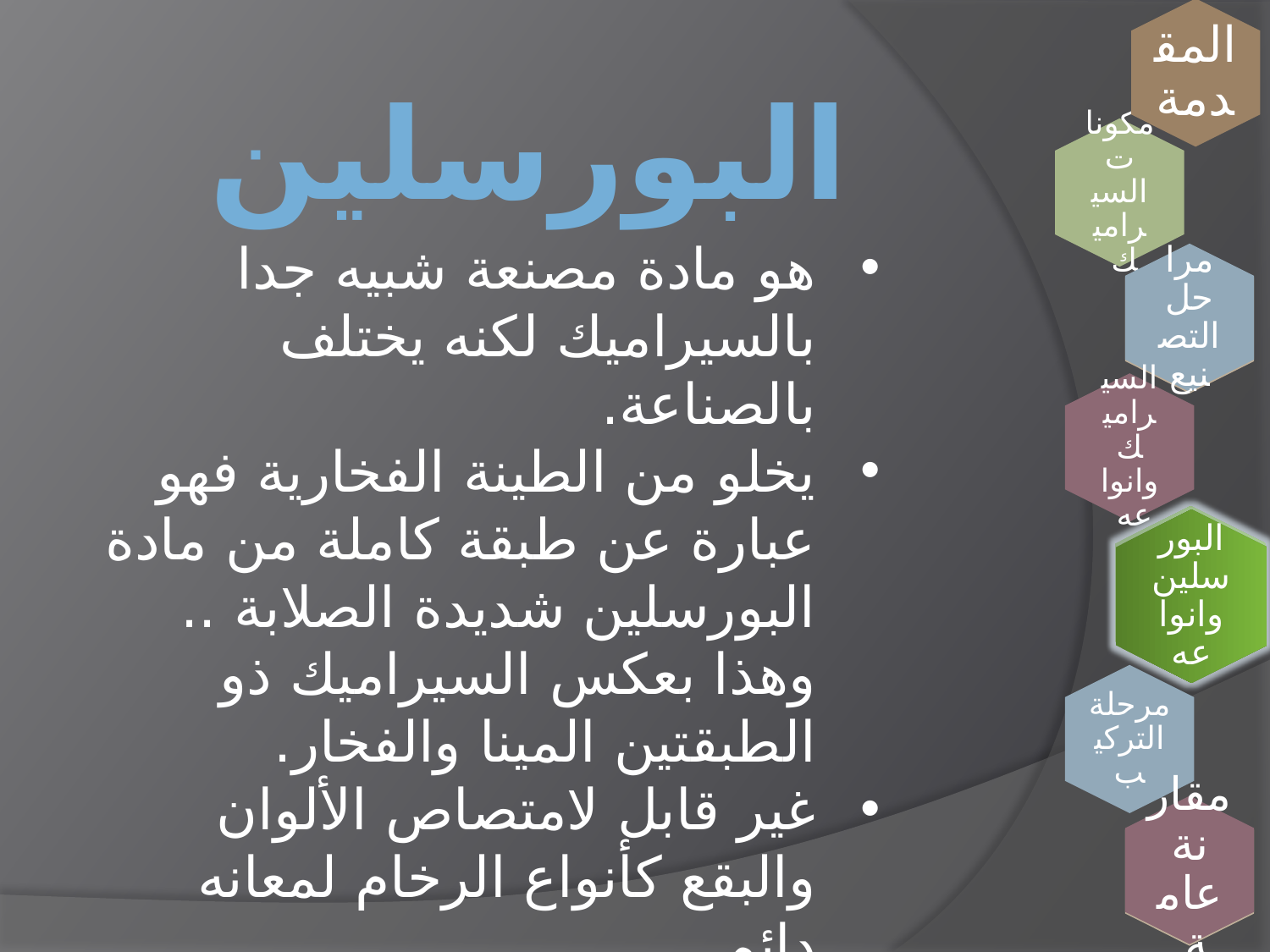

مكونات السيراميك

مراحل التصنيع
المقدمة
السيراميك وانواعه

مرحلة التركيب
البورسلين وانواعه
مقارنة عامة
# البورسلين
هو مادة مصنعة شبيه جدا بالسيراميك لكنه يختلف بالصناعة.
يخلو من الطينة الفخارية فهو عبارة عن طبقة كاملة من مادة البورسلين شديدة الصلابة .. وهذا بعكس السيراميك ذو الطبقتين المينا والفخار.
غير قابل لامتصاص الألوان والبقع كأنواع الرخام لمعانه دائم.
ويعد بلاط البورسلين -الأسباني المنشأ- من أشهر أنواع البلاط المستخدمة حالياً.